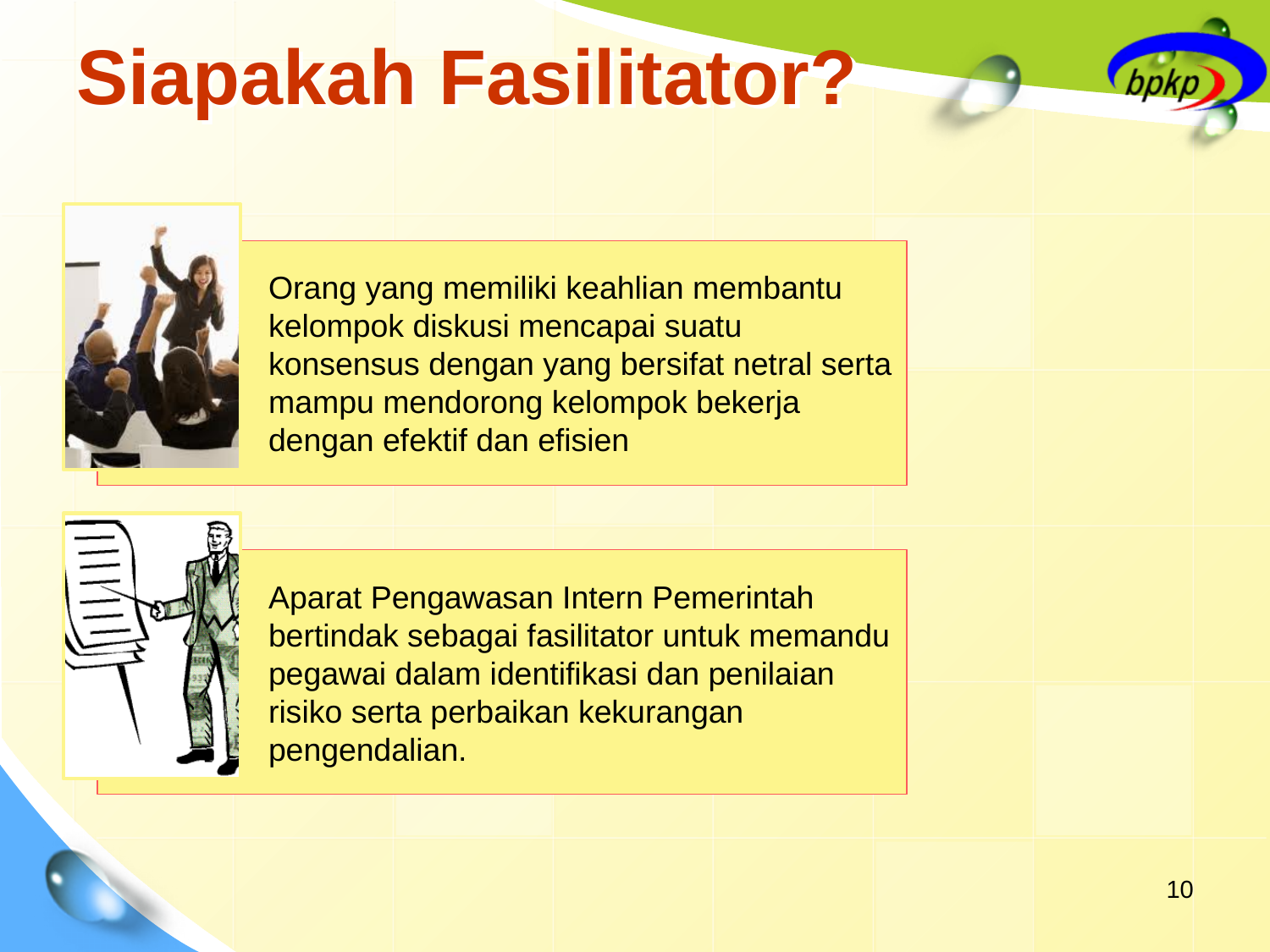

# Siapakah Fasilitator?
Orang yang memiliki keahlian membantu kelompok diskusi mencapai suatu konsensus dengan yang bersifat netral serta mampu mendorong kelompok bekerja dengan efektif dan efisien
Aparat Pengawasan Intern Pemerintah bertindak sebagai fasilitator untuk memandu pegawai dalam identifikasi dan penilaian risiko serta perbaikan kekurangan pengendalian.
10